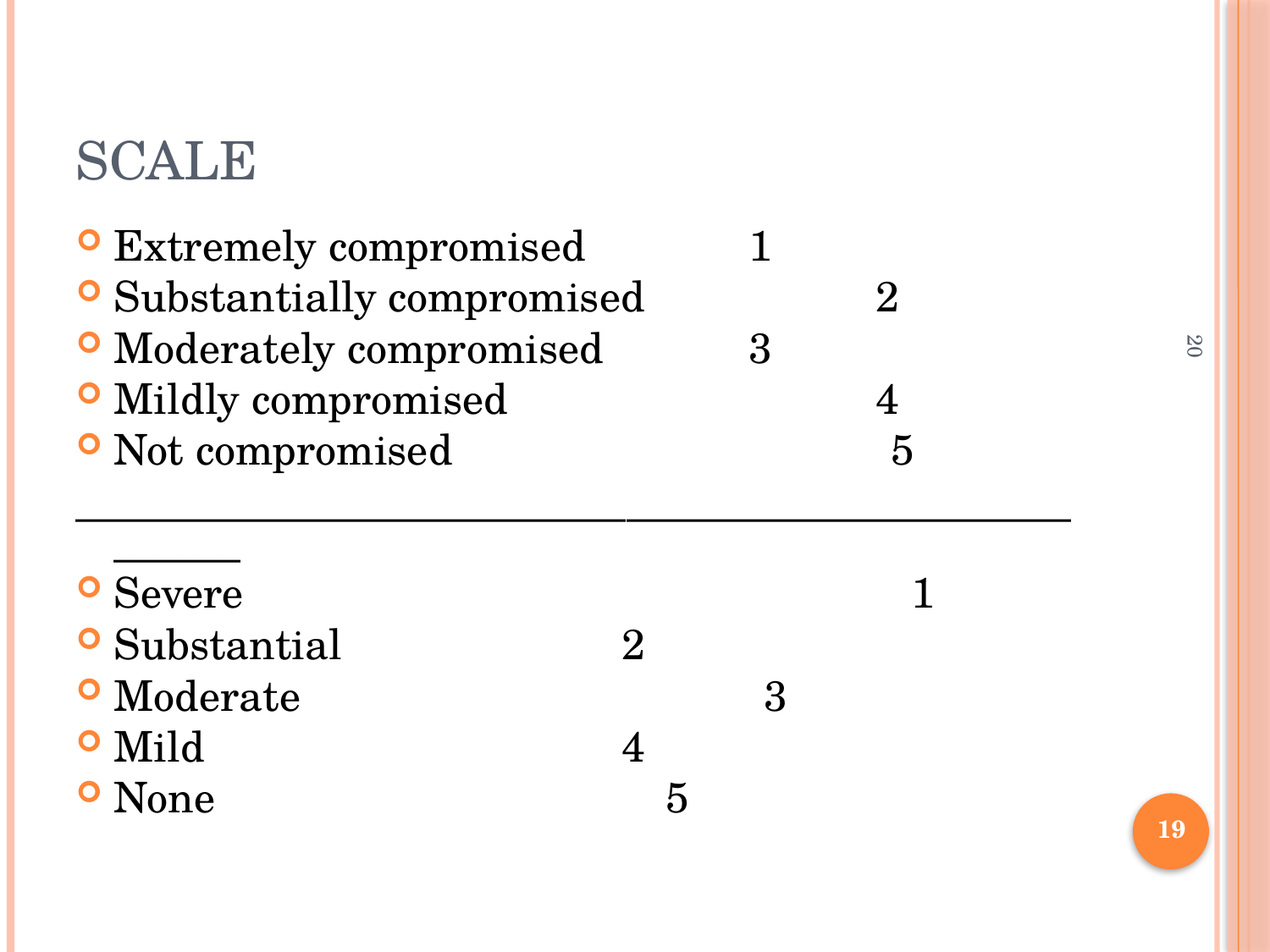

# Scale
Extremely compromised		1
Substantially compromised 		2
Moderately compromised		3
Mildly compromised			4
Not compromised			            5
_____________________________________________________
Severe			           	   1
Substantial			2
Moderate			            3
Mild				4
None	                                    5

20
19